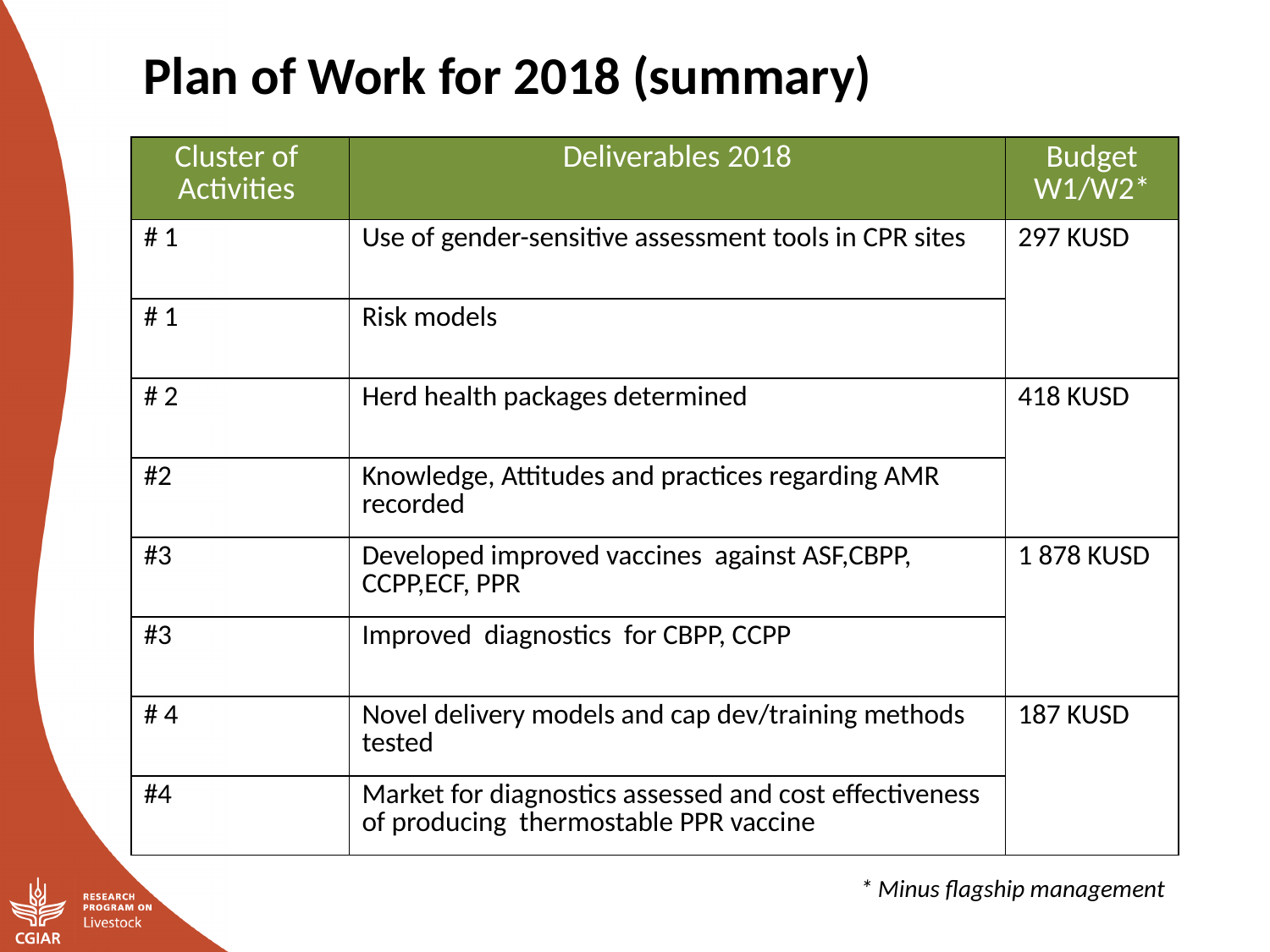

Plan of Work for 2018 (summary)
| Cluster of Activities | Deliverables 2018 | Budget W1/W2\* |
| --- | --- | --- |
| # 1 | Use of gender-sensitive assessment tools in CPR sites | 297 KUSD |
| # 1 | Risk models |  |
| # 2 | Herd health packages determined | 418 KUSD |
| #2 | Knowledge, Attitudes and practices regarding AMR recorded |  |
| #3 | Developed improved vaccines against ASF,CBPP, CCPP,ECF, PPR | 1 878 KUSD |
| #3 | Improved diagnostics for CBPP, CCPP |  |
| # 4 | Novel delivery models and cap dev/training methods tested | 187 KUSD |
| #4 | Market for diagnostics assessed and cost effectiveness of producing thermostable PPR vaccine |  |
 * Minus flagship management